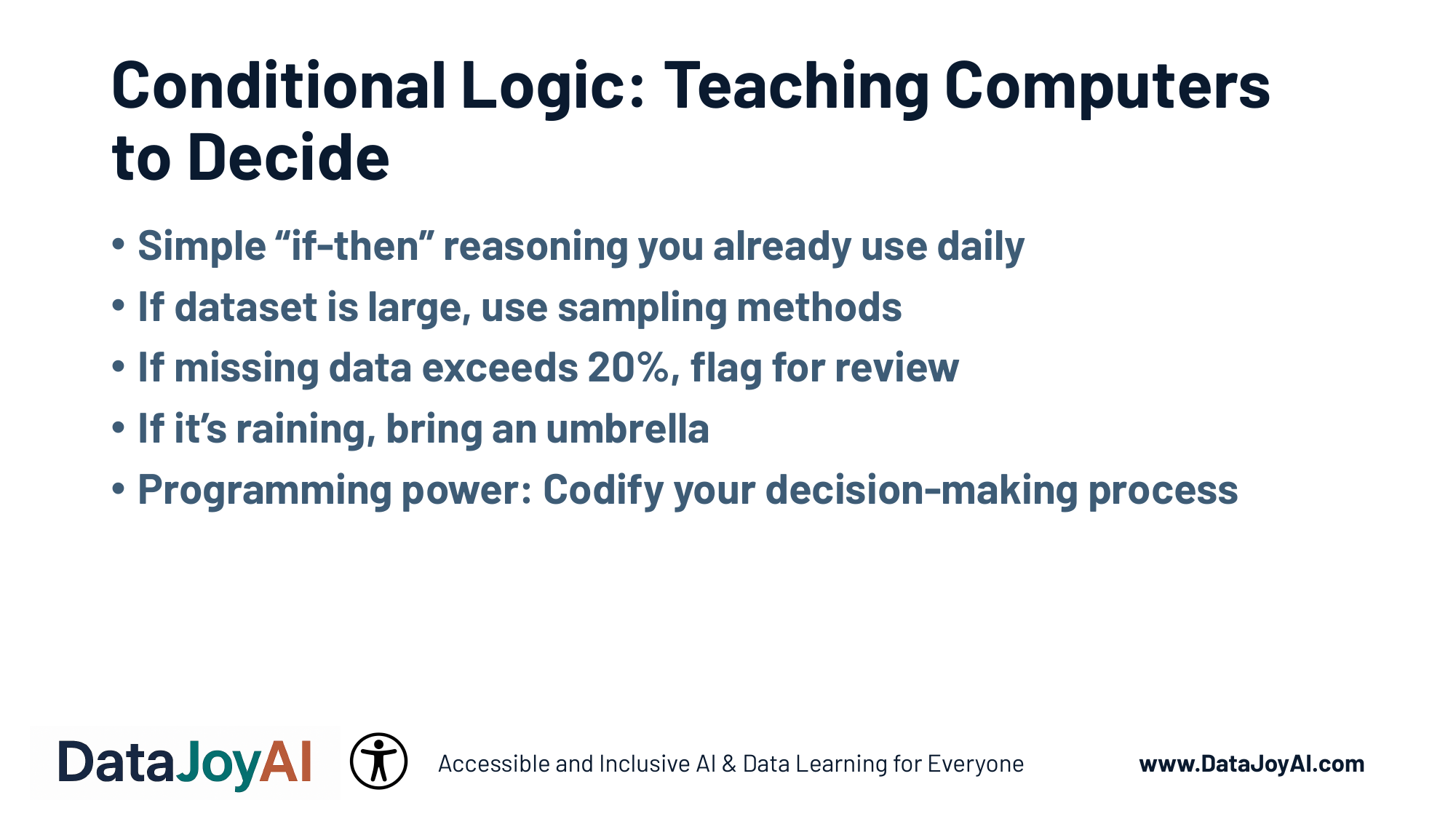

# Conditional Logic: Teaching Computers to Decide
Simple “if-then” reasoning you already use daily
If dataset is large, use sampling methods
If missing data exceeds 20%, flag for review
If it’s raining, bring an umbrella
Programming power: Codify your decision-making process